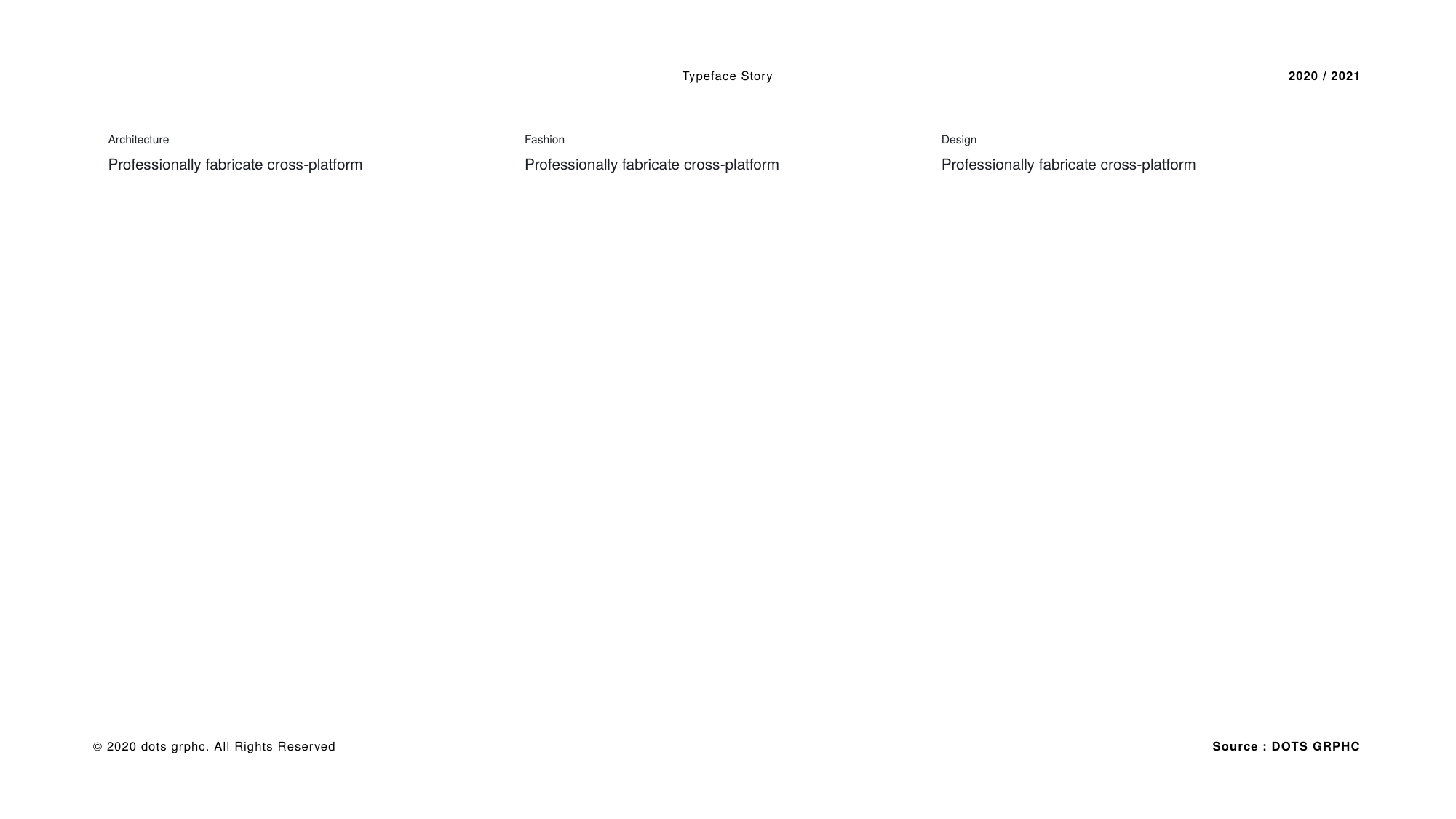

Typeface Story
2020 / 2021
Architecture
Professionally fabricate cross-platform
Fashion
Professionally fabricate cross-platform
Design
Professionally fabricate cross-platform

Source : DOTS GRPHC
© 2020 dots grphc. All Rights Reserved